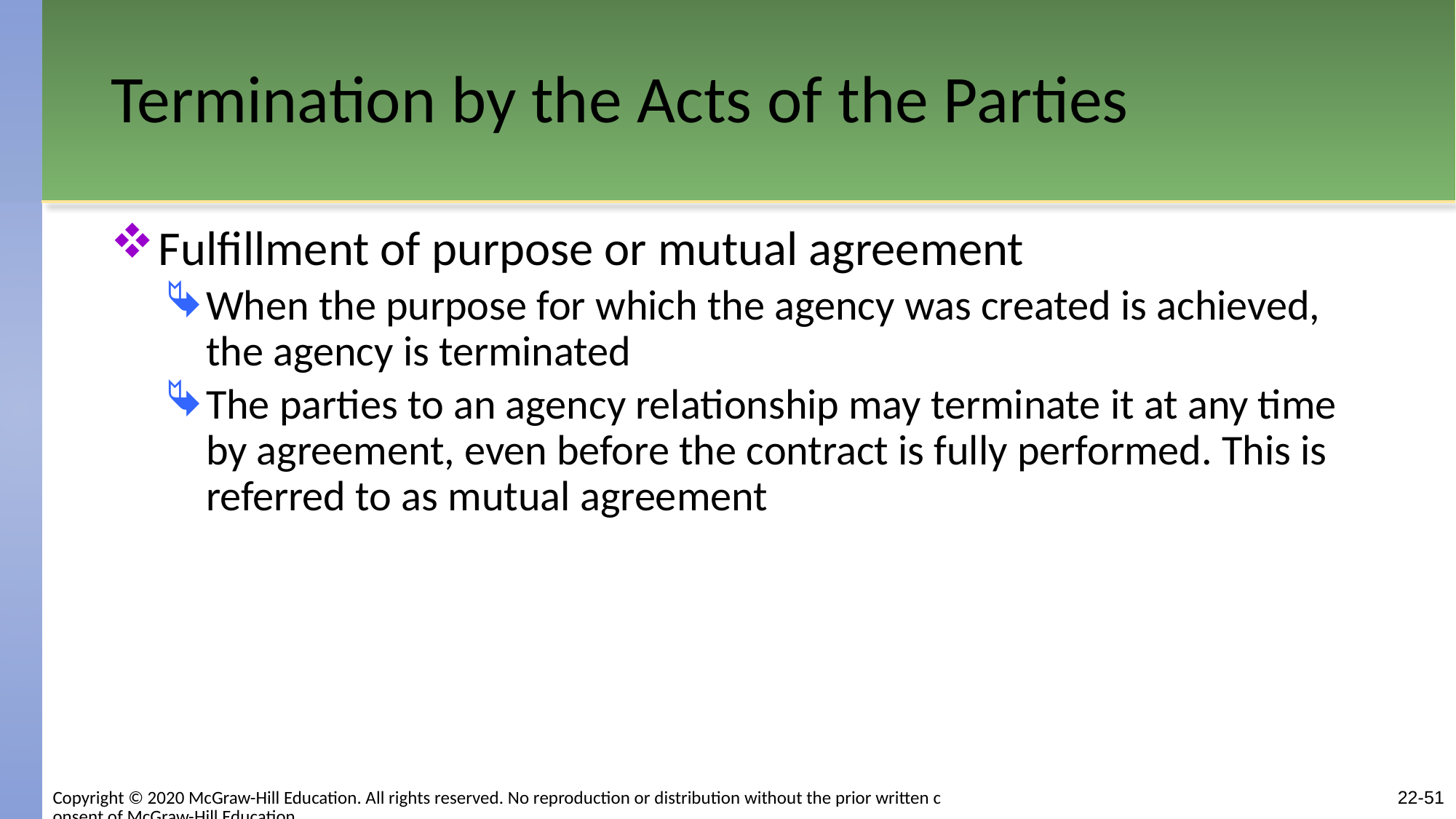

# Termination by the Acts of the Parties
Fulfillment of purpose or mutual agreement
When the purpose for which the agency was created is achieved, the agency is terminated
The parties to an agency relationship may terminate it at any time by agreement, even before the contract is fully performed. This is referred to as mutual agreement
22-51
Copyright © 2020 McGraw-Hill Education. All rights reserved. No reproduction or distribution without the prior written consent of McGraw-Hill Education.